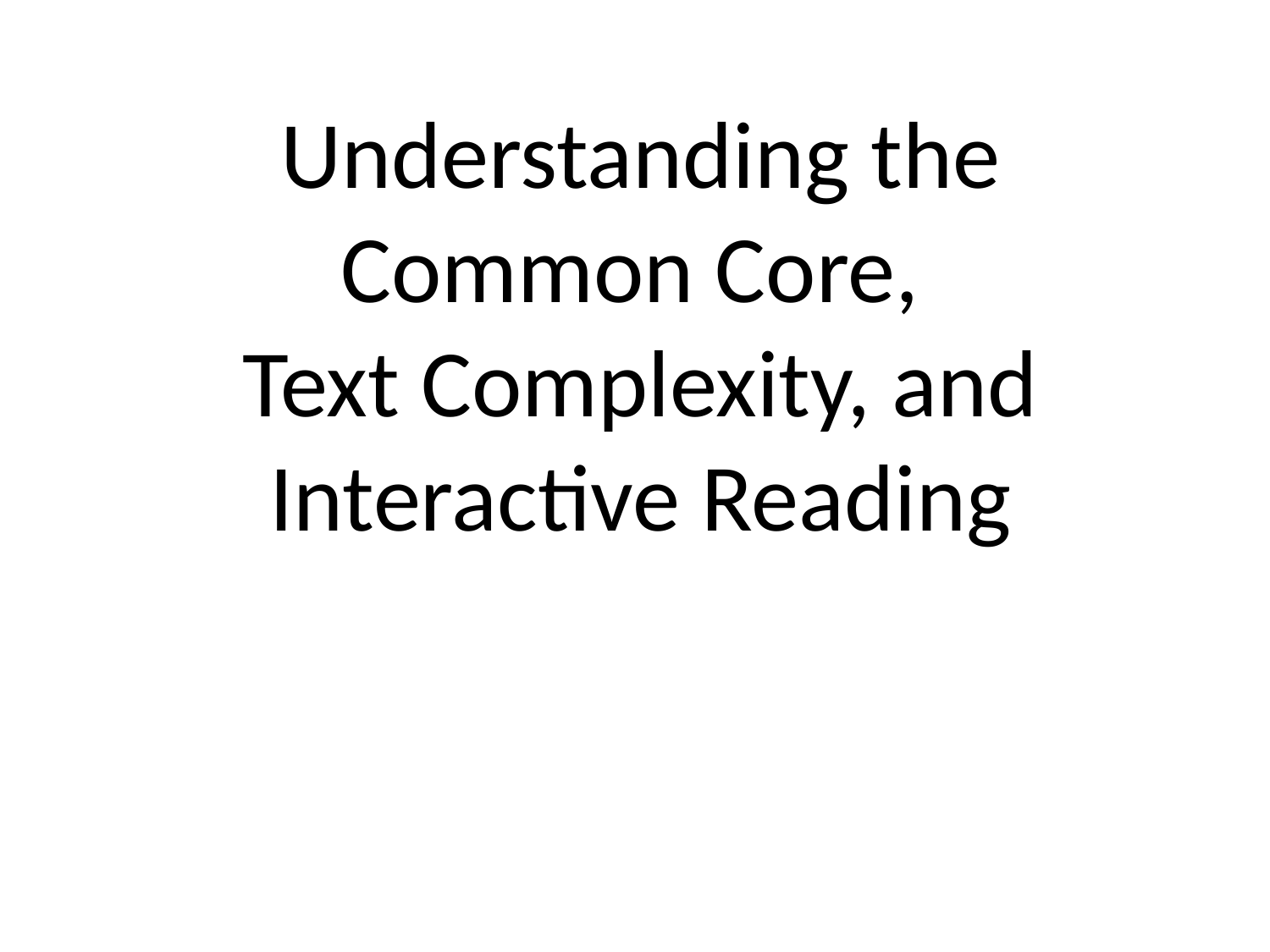

Understanding the Common Core,
Text Complexity, and Interactive Reading